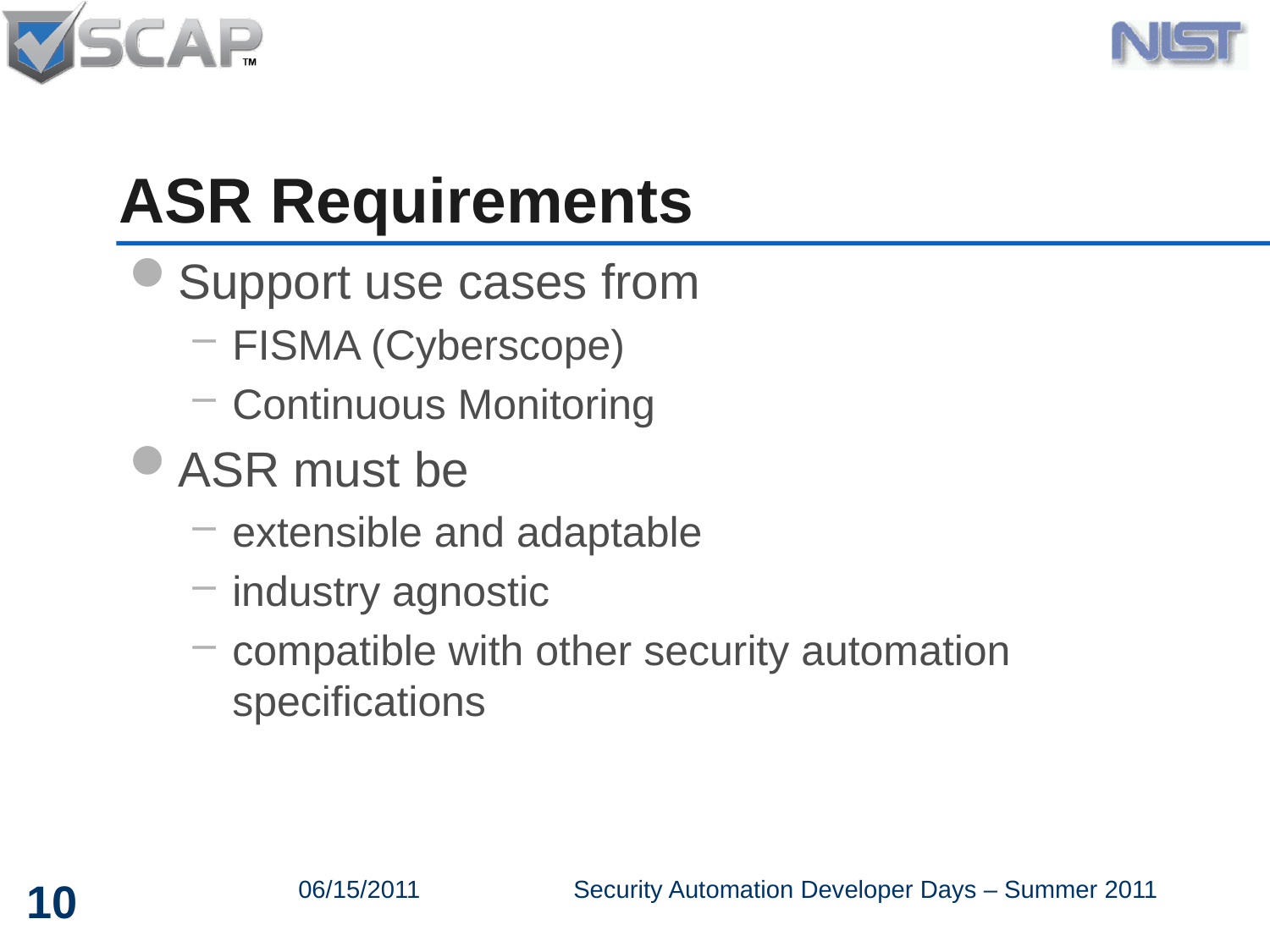

# ASR Requirements
Support use cases from
FISMA (Cyberscope)
Continuous Monitoring
ASR must be
extensible and adaptable
industry agnostic
compatible with other security automation specifications

10
06/15/2011
Security Automation Developer Days – Summer 2011